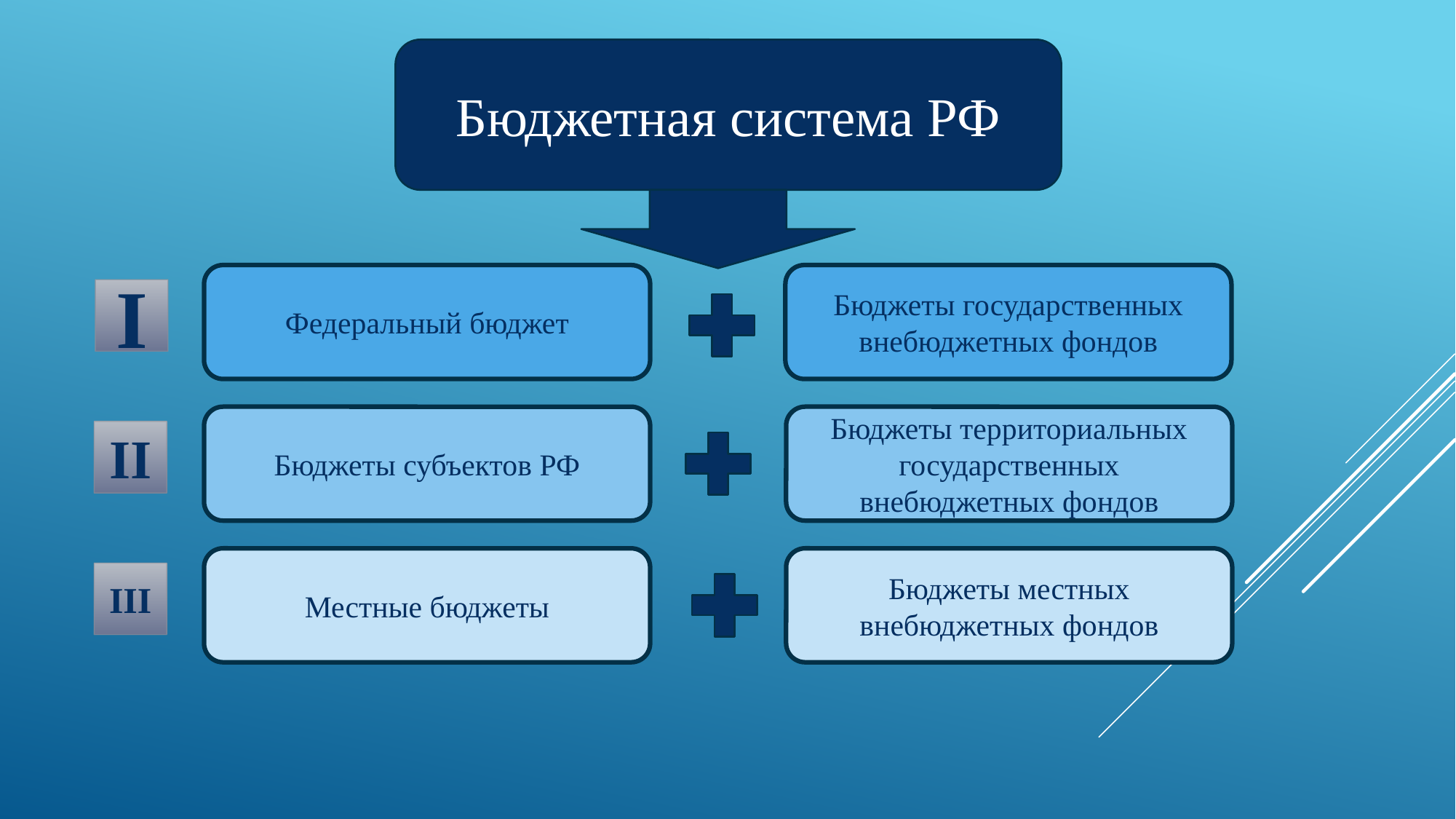

Бюджетная система РФ

Федеральный бюджет
Бюджеты государственных внебюджетных фондов
I

Бюджеты субъектов РФ
Бюджеты территориальных государственных внебюджетных фондов
II

Местные бюджеты
Бюджеты местных внебюджетных фондов
III